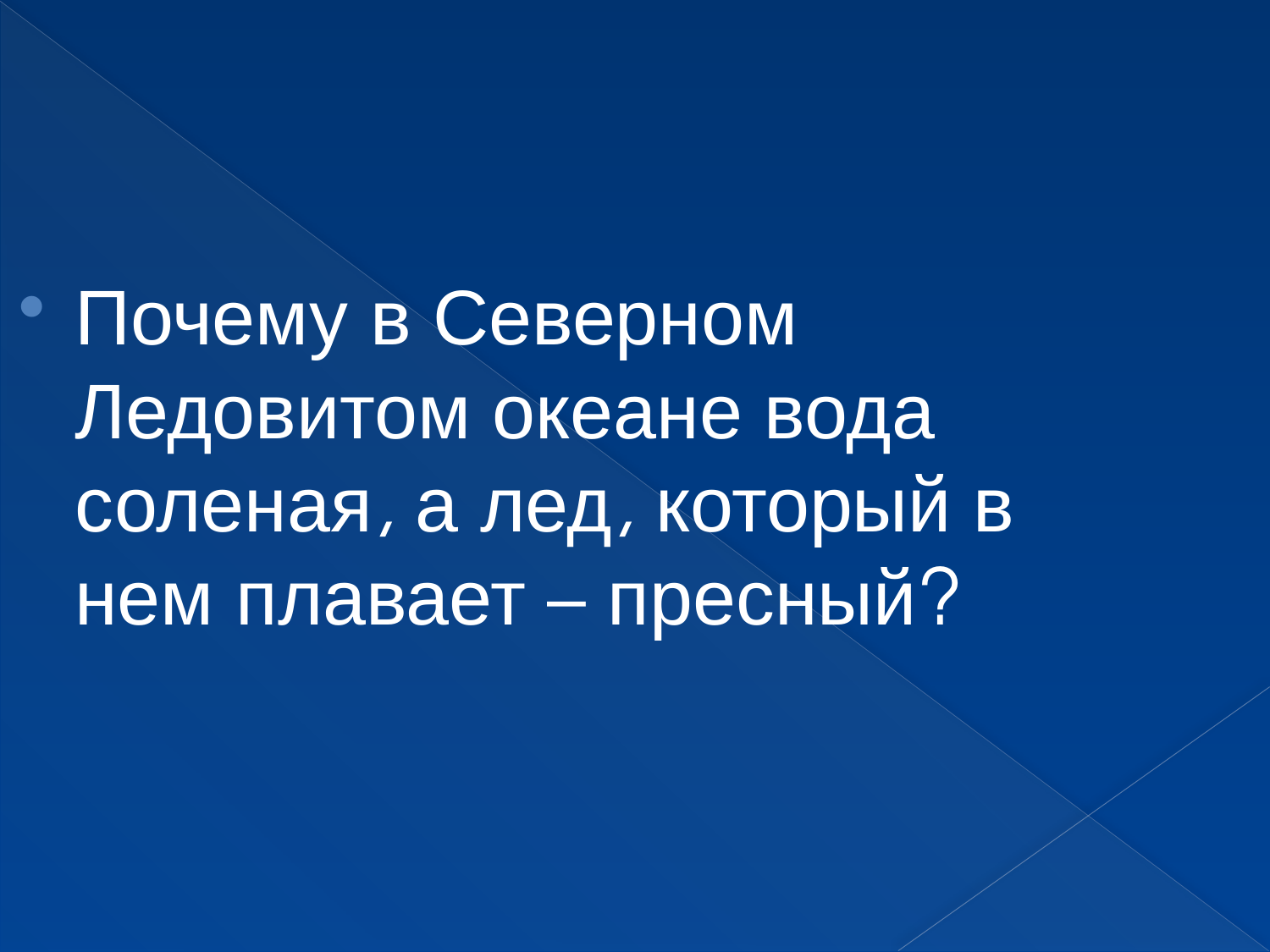

Почему в Северном Ледовитом океане вода соленая, а лед, который в нем плавает – пресный?